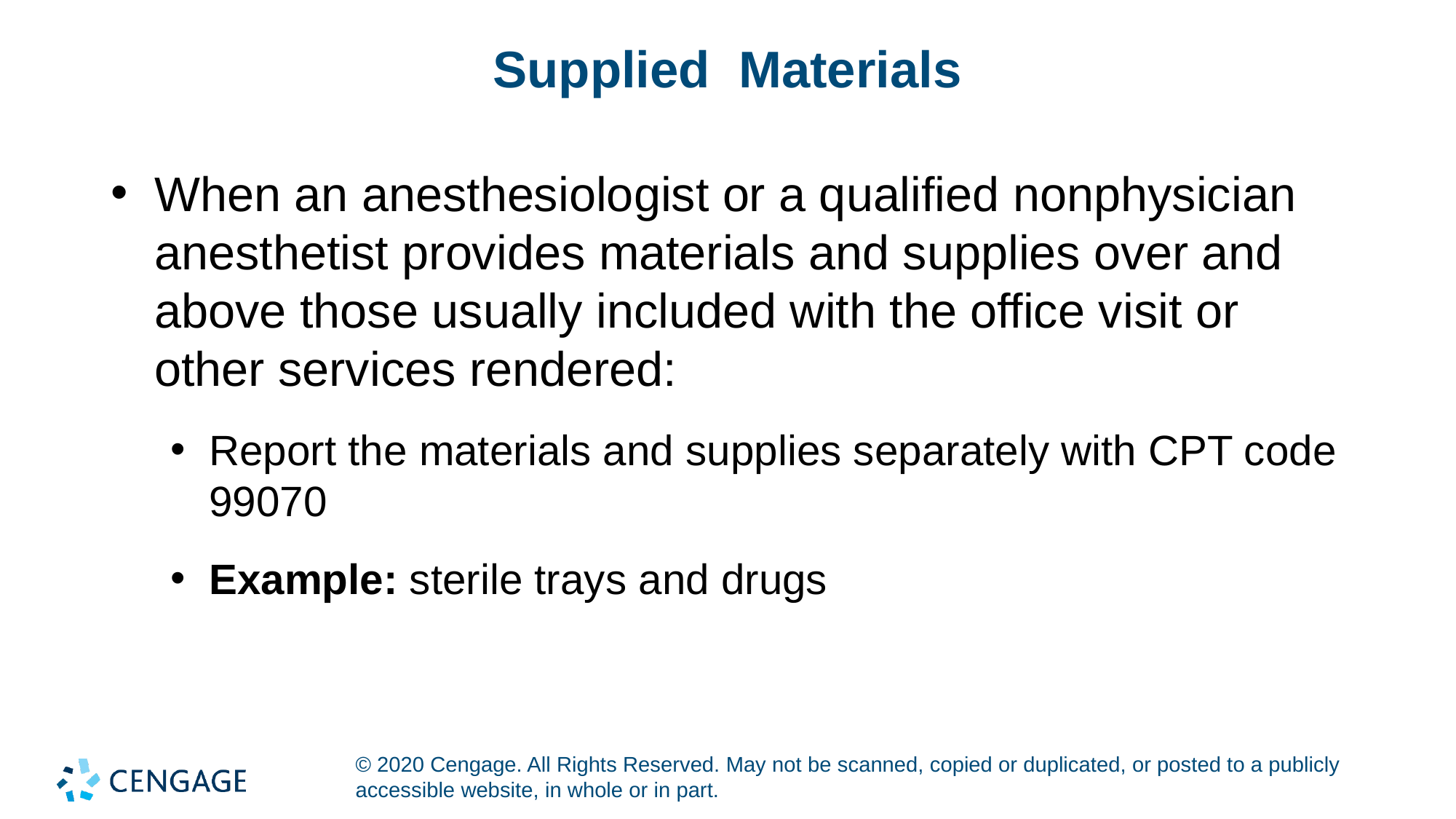

# Supplied  Materials
When an anesthesiologist or a qualified nonphysician anesthetist provides materials and supplies over and above those usually included with the office visit or other services rendered:
Report the materials and supplies separately with CPT code 99070
Example: sterile trays and drugs